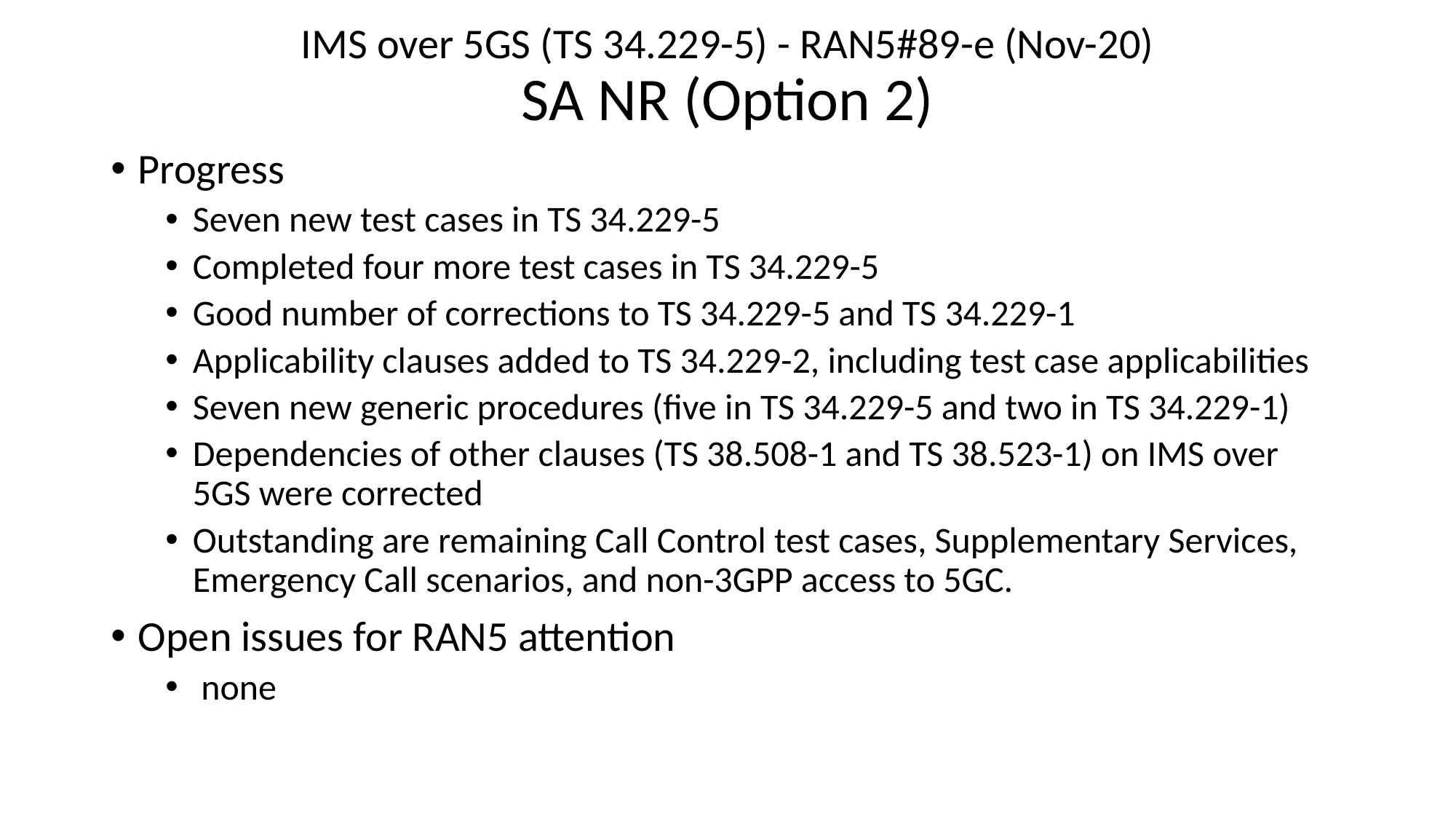

# IMS over 5GS (TS 34.229-5) - RAN5#89-e (Nov-20) SA NR (Option 2)
Progress
Seven new test cases in TS 34.229-5
Completed four more test cases in TS 34.229-5
Good number of corrections to TS 34.229-5 and TS 34.229-1
Applicability clauses added to TS 34.229-2, including test case applicabilities
Seven new generic procedures (five in TS 34.229-5 and two in TS 34.229-1)
Dependencies of other clauses (TS 38.508-1 and TS 38.523-1) on IMS over 5GS were corrected
Outstanding are remaining Call Control test cases, Supplementary Services, Emergency Call scenarios, and non-3GPP access to 5GC.
Open issues for RAN5 attention
 none